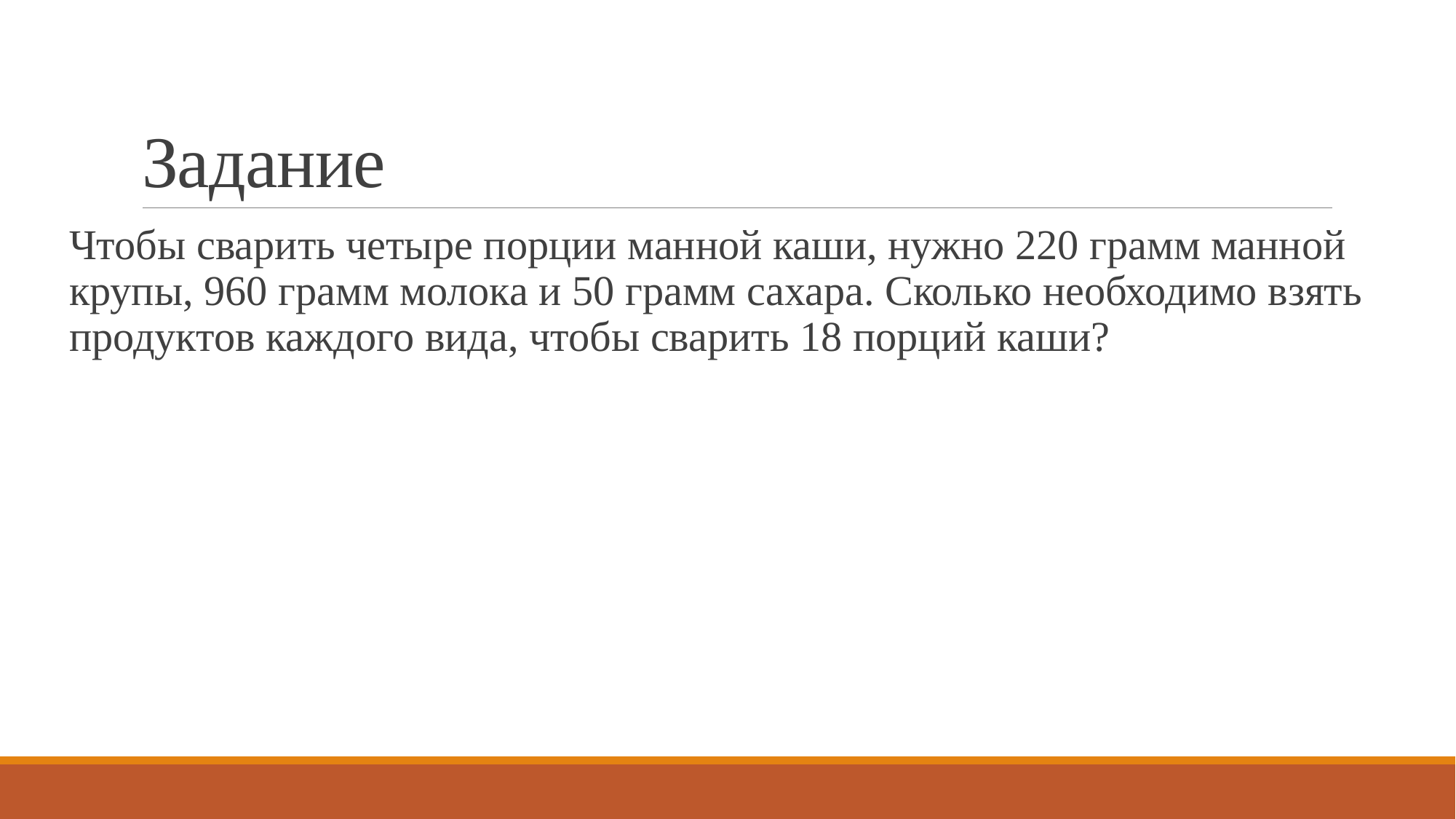

# Задание
Чтобы сварить четыре порции манной каши, нужно 220 грамм манной крупы, 960 грамм молока и 50 грамм сахара. Сколько необходимо взять продуктов каждого вида, чтобы сварить 18 порций каши?